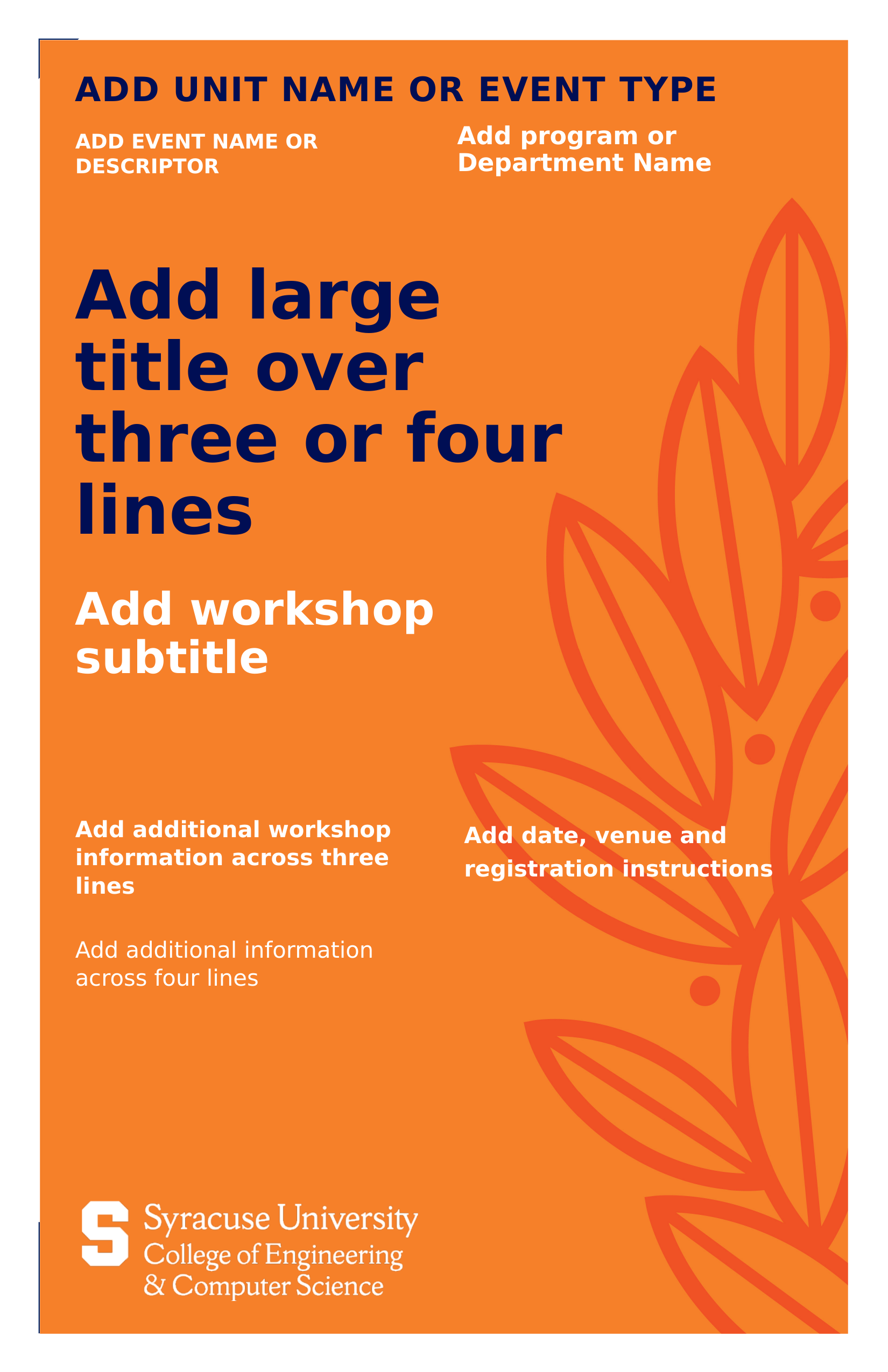

Add Unit Name or Event Type
Add program or Department Name
Add event name or descriptor
# Add large title over three or four lines
Add workshop subtitle
Add additional workshop information across three lines
Add date, venue and registration instructions
Add additional information across four lines